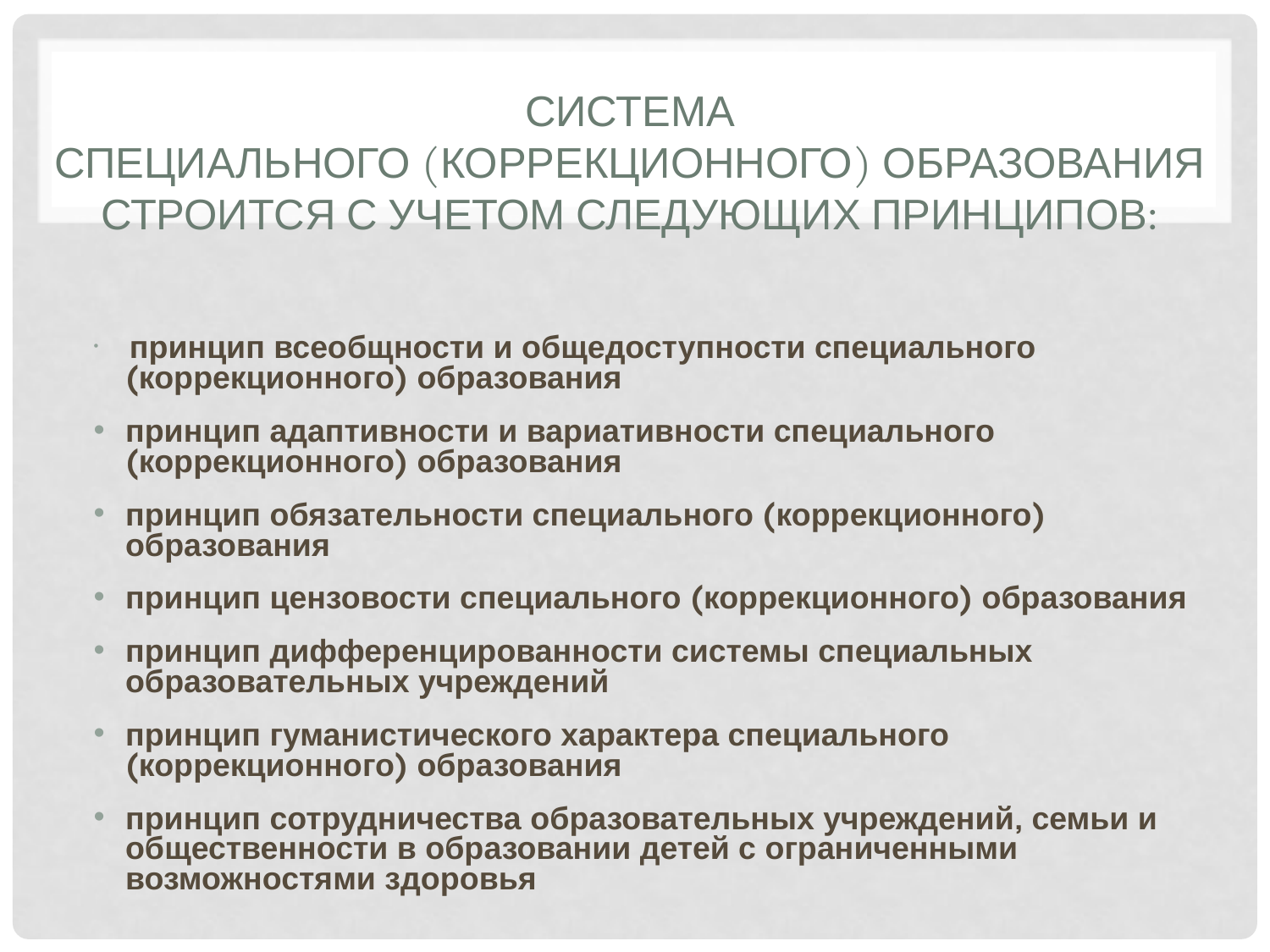

# Система специального (коррекционного) образования строится с учетом следующих принципов:
 принцип всеобщности и общедоступности специального (коррекционного) образования

принцип адаптивности и вариативности специального (коррекционного) образования

принцип обязательности специального (коррекционного) образования

принцип цензовости специального (коррекционного) образования

принцип дифференцированности системы специальных образовательных учреждений

принцип гуманистического характера специального (коррекционного) образования

принцип сотрудничества образовательных учреждений, семьи и общественности в образовании детей с ограниченными возможностями здоровья